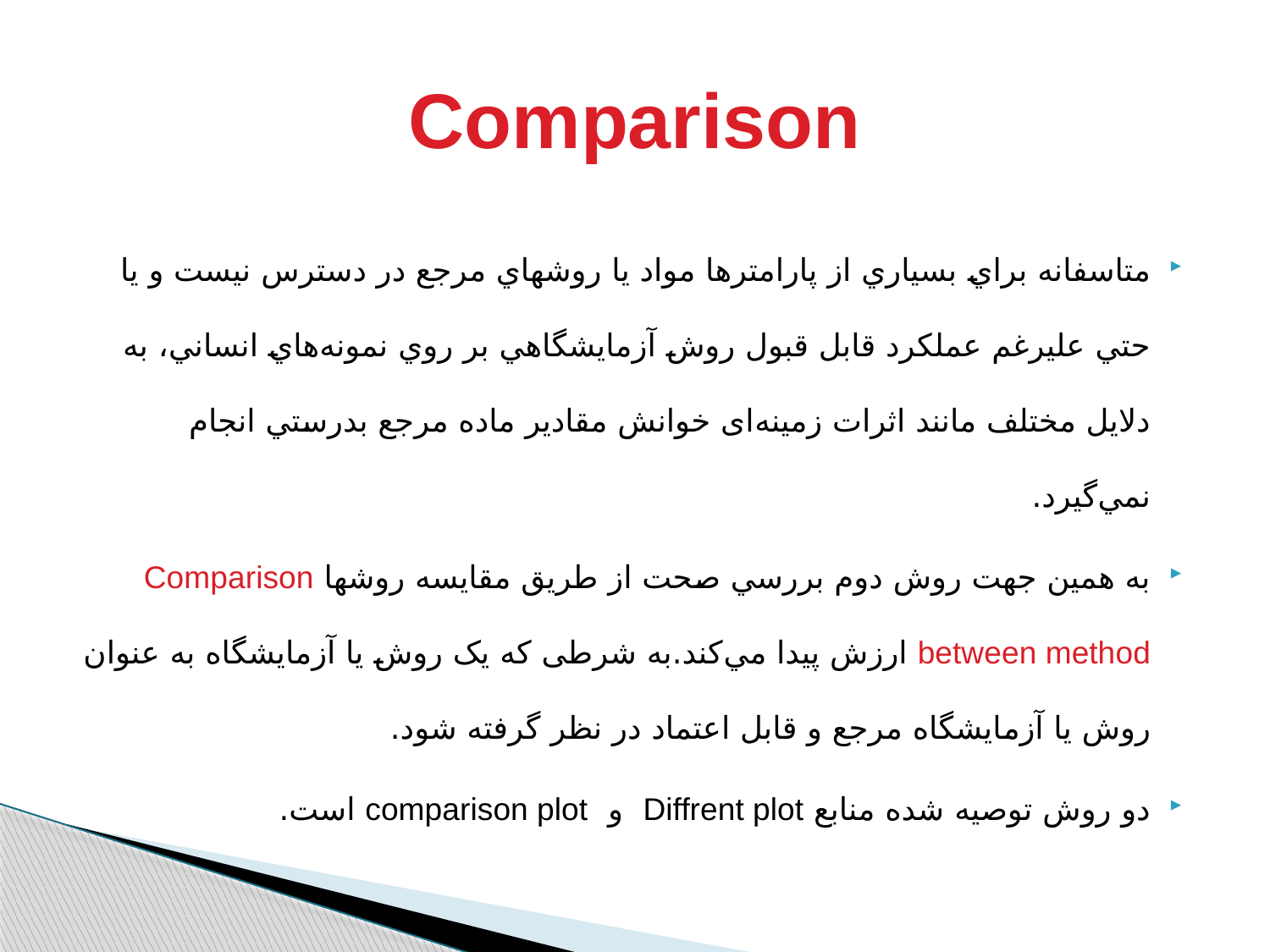

# Comparison
متاسفانه براي بسياري از پارامترها مواد يا روشهاي مرجع در دسترس نيست و يا حتي عليرغم عملکرد قابل قبول روش آزمايشگاهي بر روي نمونه‌هاي انساني، به دلايل مختلف مانند اثرات زمينه‌ای خوانش مقادير ماده مرجع بدرستي انجام نمي‌گيرد.
به همين جهت روش دوم بررسي صحت از طريق مقايسه روشها Comparison between method ارزش پيدا مي‌کند.به شرطی که یک روش یا آزمایشگاه به عنوان روش یا آزمایشگاه مرجع و قابل اعتماد در نظر گرفته شود.
دو روش توصیه شده منابع Diffrent plot  و  comparison plot است.